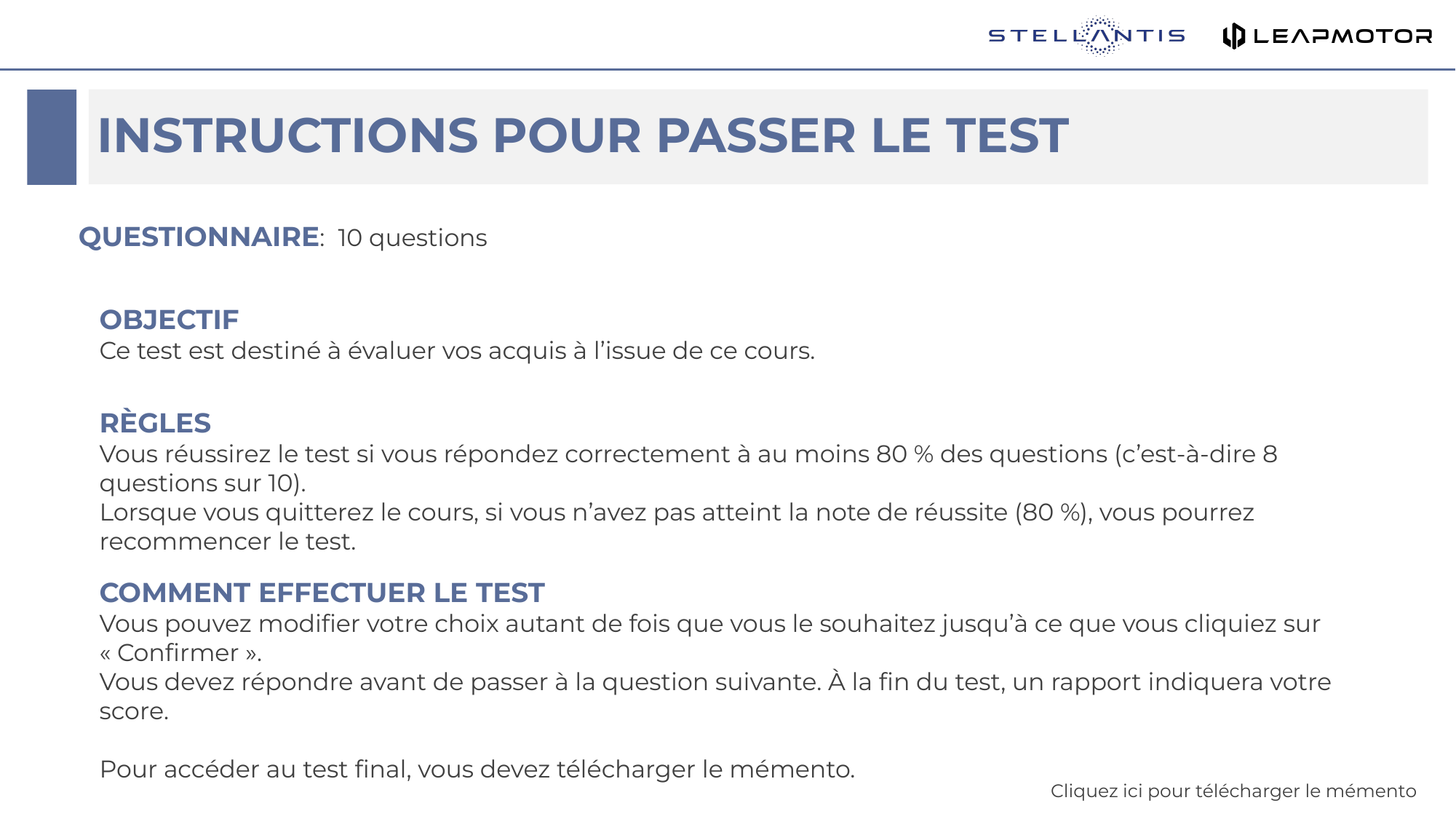

# Instructions pour passer le test
QUESTIONNAIRE:  10 questions
OBJECTIF
Ce test est destiné à évaluer vos acquis à l’issue de ce cours.
RÈGLES
Vous réussirez le test si vous répondez correctement à au moins 80 % des questions (c’est-à-dire 8 questions sur 10).
Lorsque vous quitterez le cours, si vous n’avez pas atteint la note de réussite (80 %), vous pourrez recommencer le test.
COMMENT EFFECTUER LE TEST
Vous pouvez modifier votre choix autant de fois que vous le souhaitez jusqu’à ce que vous cliquiez sur « Confirmer ».
Vous devez répondre avant de passer à la question suivante. À la fin du test, un rapport indiquera votre score.

Pour accéder au test final, vous devez télécharger le mémento.

Cliquez ici pour télécharger le mémento